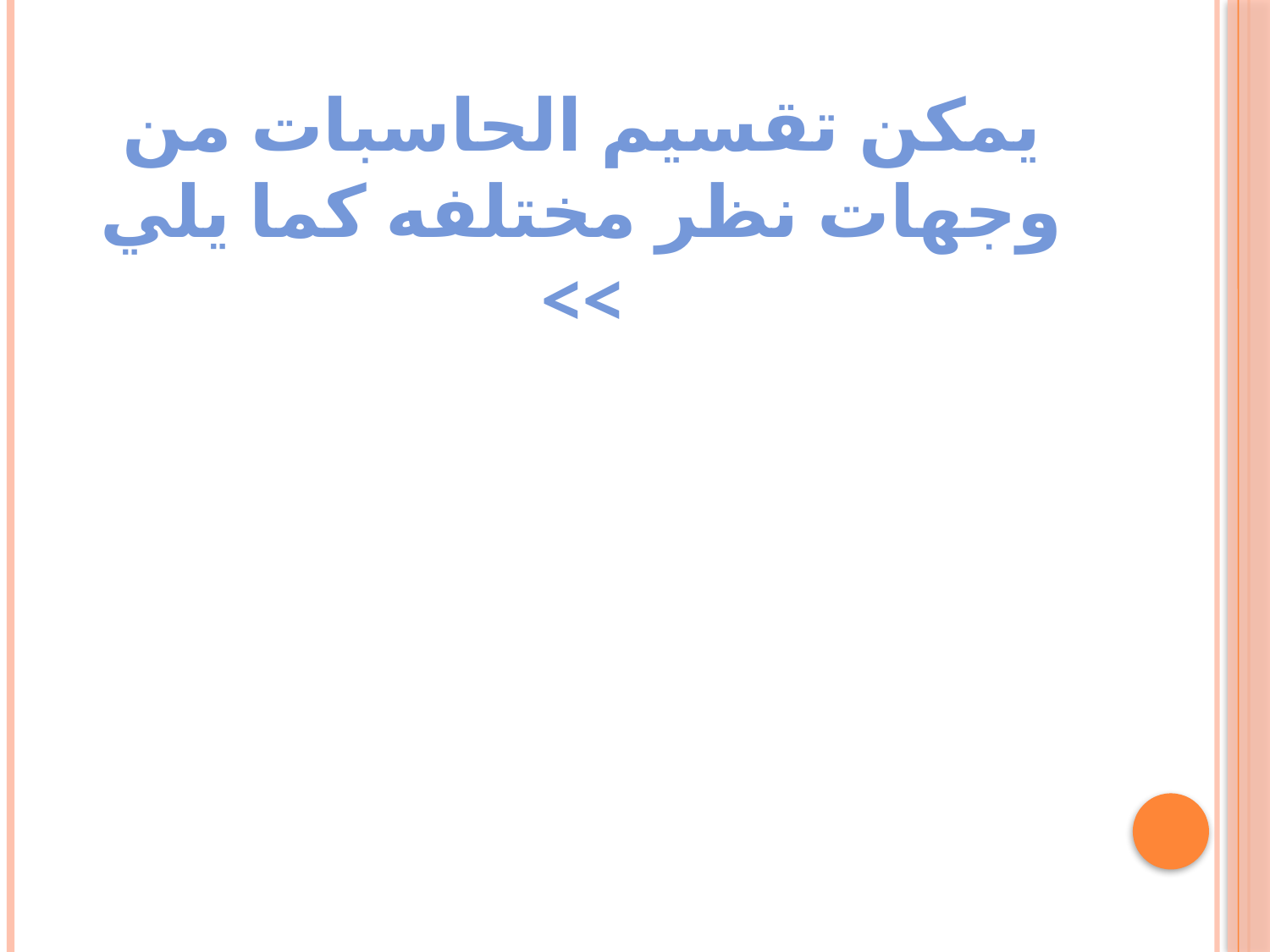

# يمكن تقسيم الحاسبات من وجهات نظر مختلفه كما يلي >>